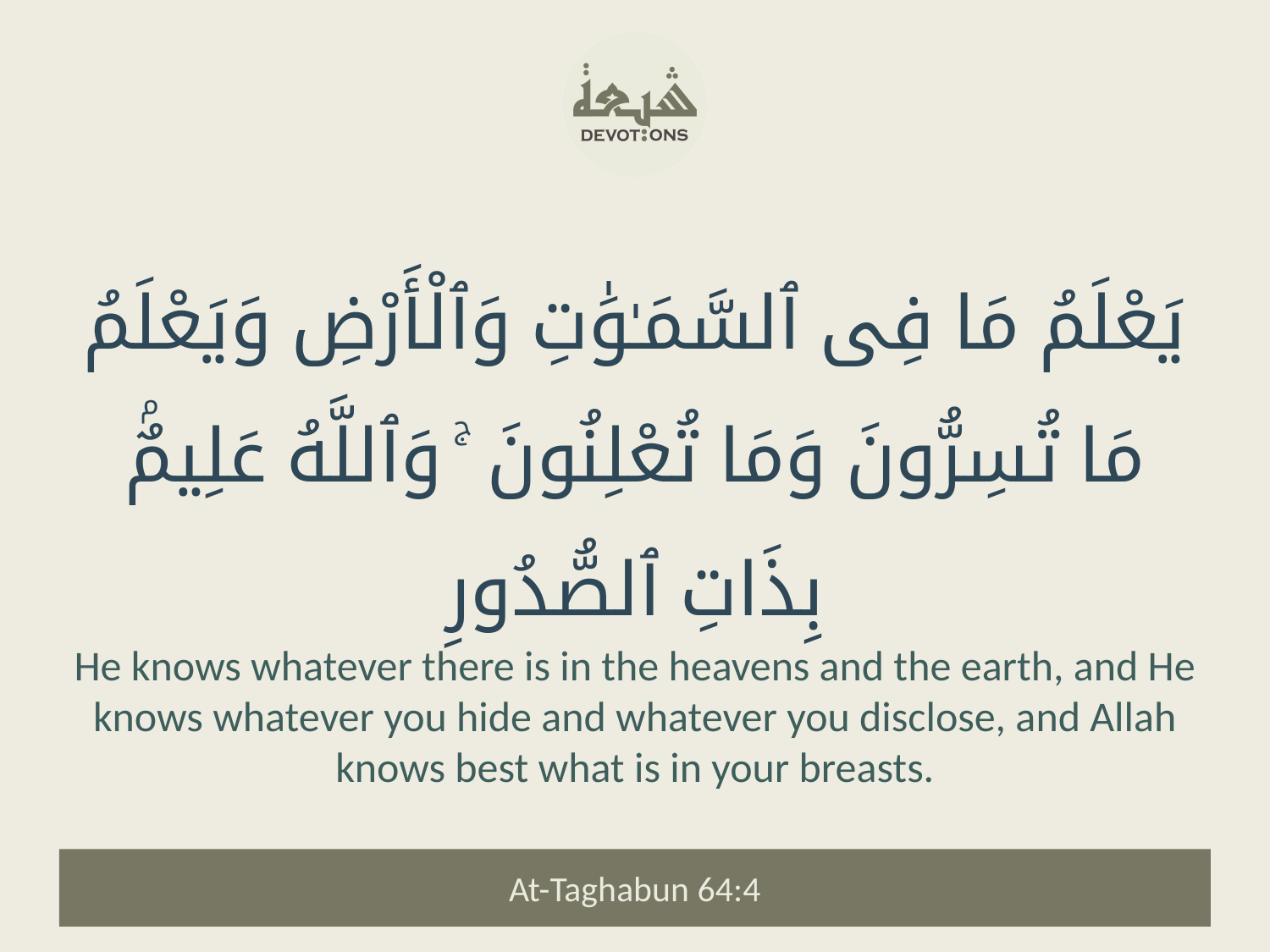

يَعْلَمُ مَا فِى ٱلسَّمَـٰوَٰتِ وَٱلْأَرْضِ وَيَعْلَمُ مَا تُسِرُّونَ وَمَا تُعْلِنُونَ ۚ وَٱللَّهُ عَلِيمٌۢ بِذَاتِ ٱلصُّدُورِ
He knows whatever there is in the heavens and the earth, and He knows whatever you hide and whatever you disclose, and Allah knows best what is in your breasts.
At-Taghabun 64:4